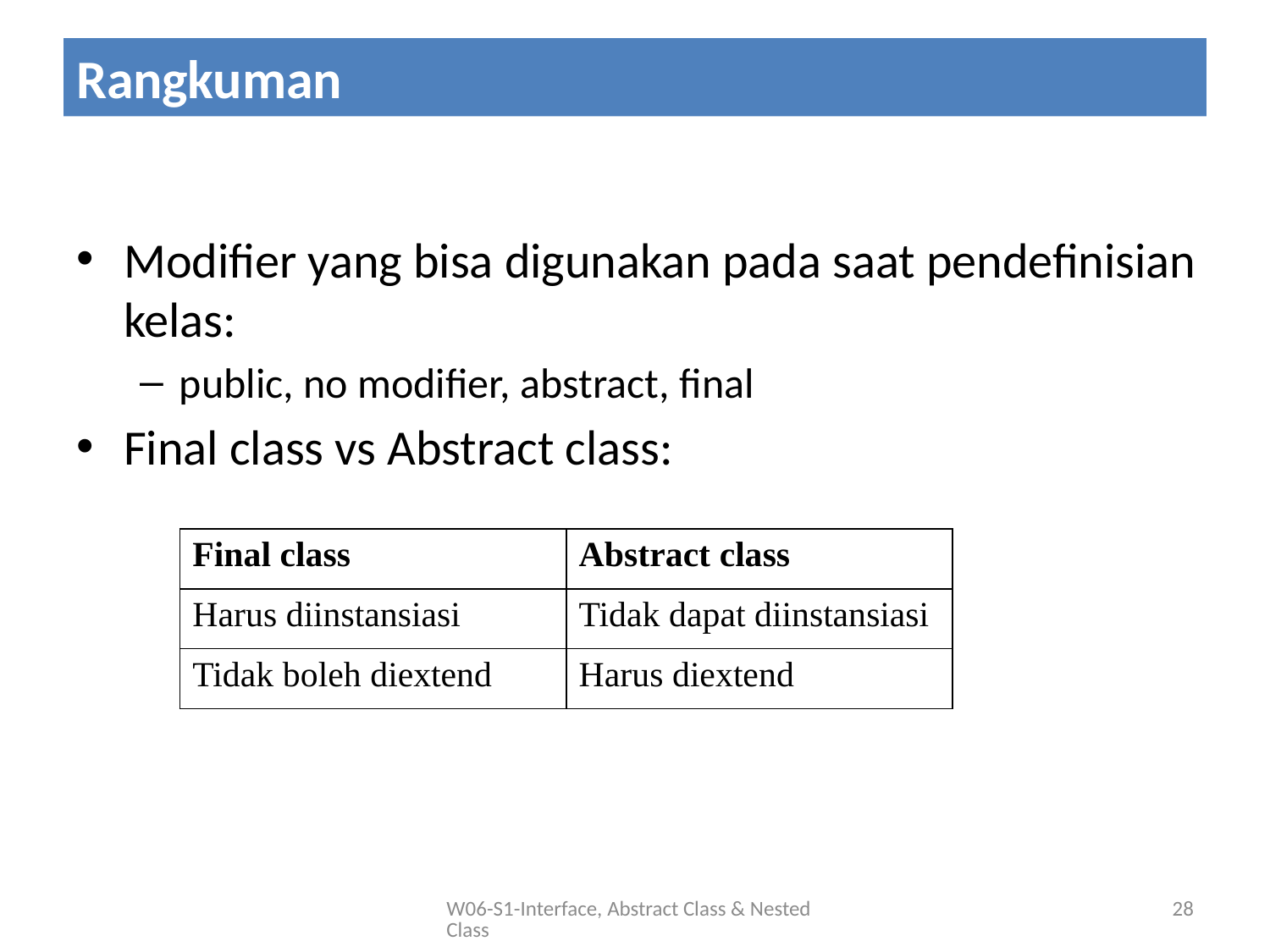

# Rangkuman
Modifier yang bisa digunakan pada saat pendefinisian kelas:
public, no modifier, abstract, final
Final class vs Abstract class:

| Final class | Abstract class |
| --- | --- |
| Harus diinstansiasi | Tidak dapat diinstansiasi |
| Tidak boleh diextend | Harus diextend |
W06-S1-Interface, Abstract Class & Nested Class
28